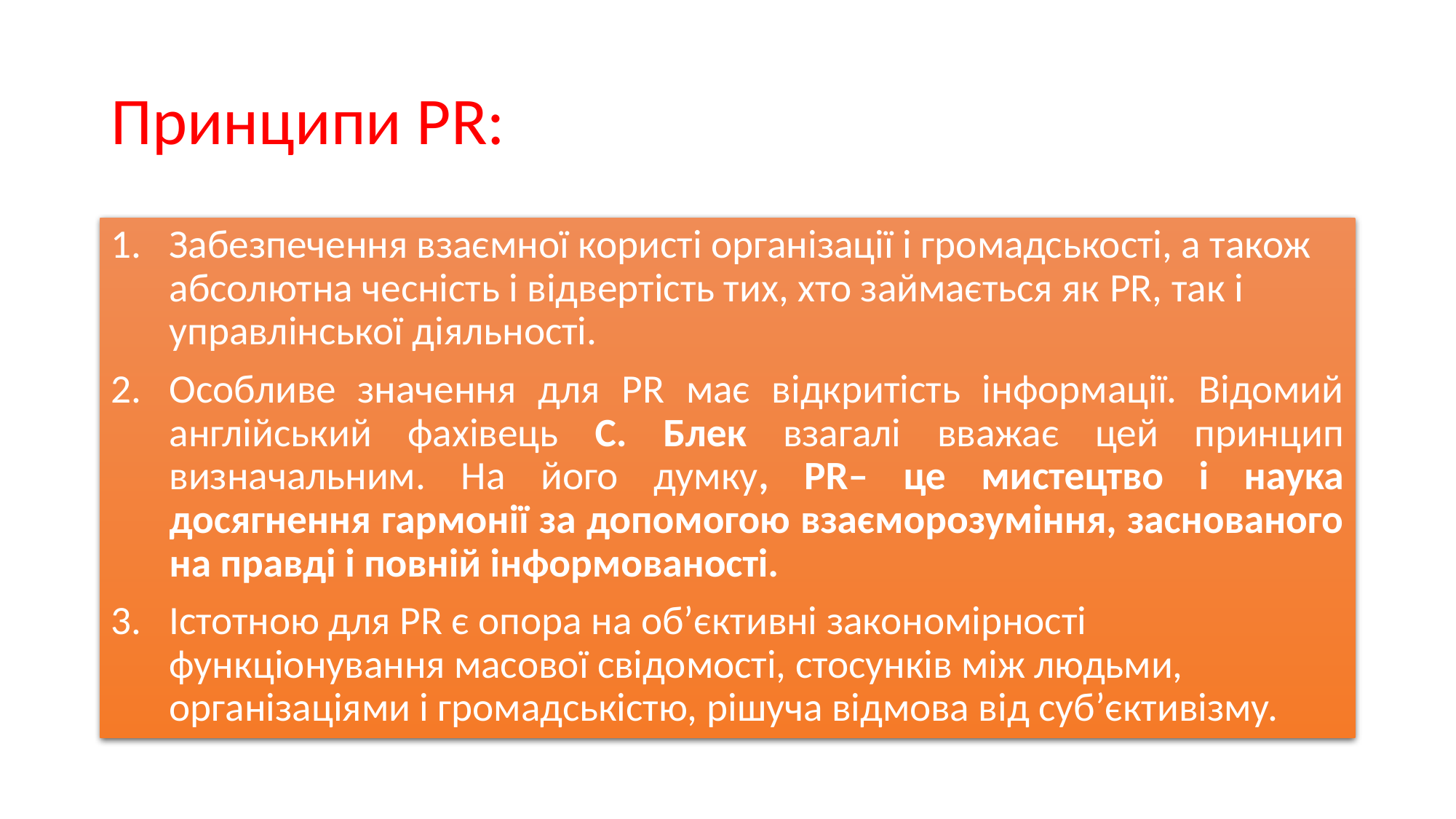

# Принципи PR:
Забезпечення взаємної користі організації і громадськості, а також абсолютна чесність і відвертість тих, хто займається як PR, так і управлінської діяльності.
Особливе значення для PR має відкритість інформації. Відомий англійський фахівець С. Блек взагалі вважає цей принцип визначальним. На його думку, PR– це мистецтво і наука досягнення гармонії за допомогою взаєморозуміння, заснованого на правді і повній інформованості.
Істотною для PR є опора на об’єктивні закономірності функціонування масової свідомості, стосунків між людьми, організаціями і громадськістю, рішуча відмова від суб’єктивізму.